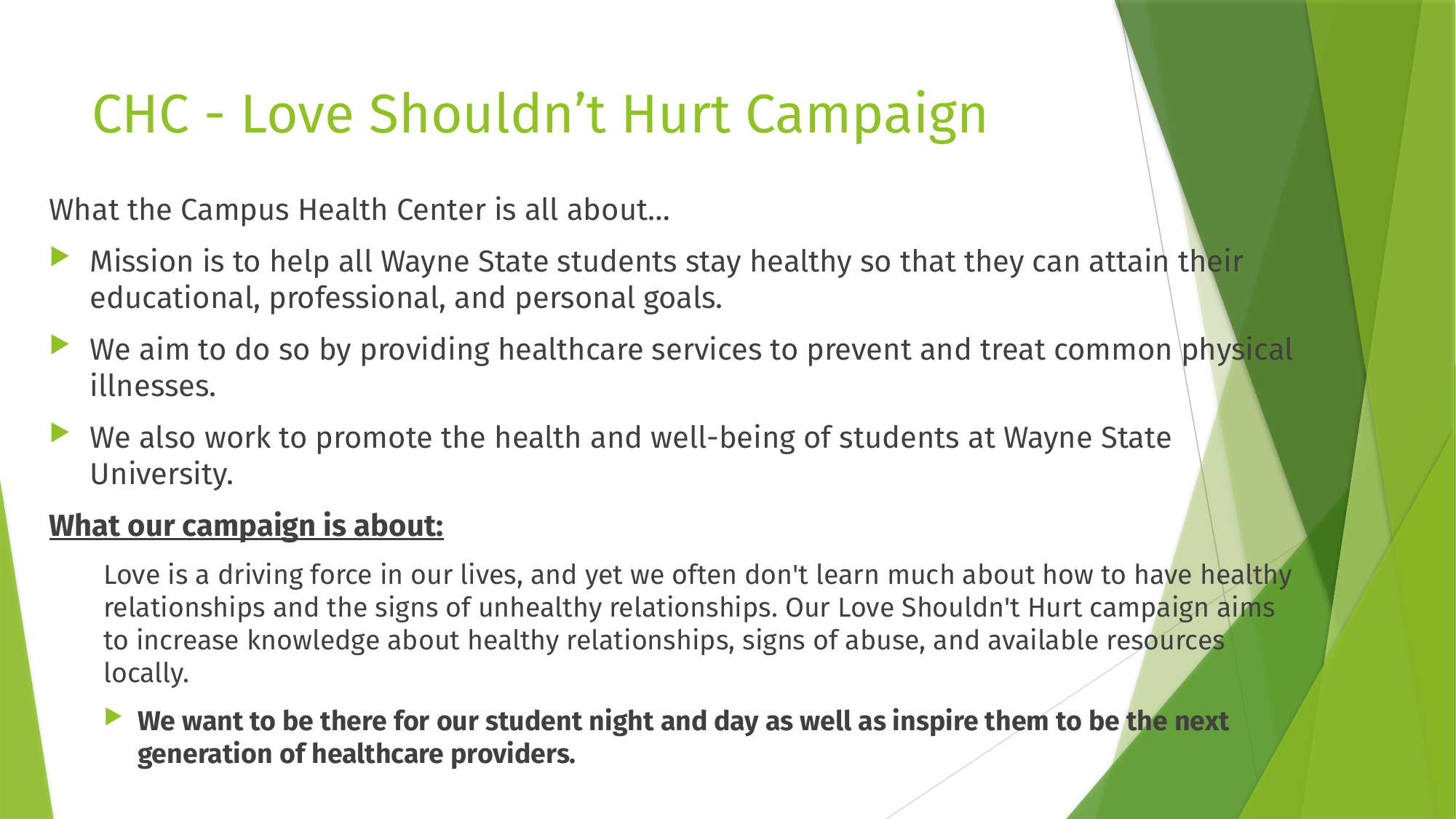

# CHC - Love Shouldn’t Hurt Campaign
What the Campus Health Center is all about…
Mission is to help all Wayne State students stay healthy so that they can attain their educational, professional, and personal goals.
We aim to do so by providing healthcare services to prevent and treat common physical illnesses.
We also work to promote the health and well-being of students at Wayne State University.
What our campaign is about:
Love is a driving force in our lives, and yet we often don't learn much about how to have healthy relationships and the signs of unhealthy relationships. Our Love Shouldn't Hurt campaign aims to increase knowledge about healthy relationships, signs of abuse, and available resources locally.
We want to be there for our student night and day as well as inspire them to be the next generation of healthcare providers.